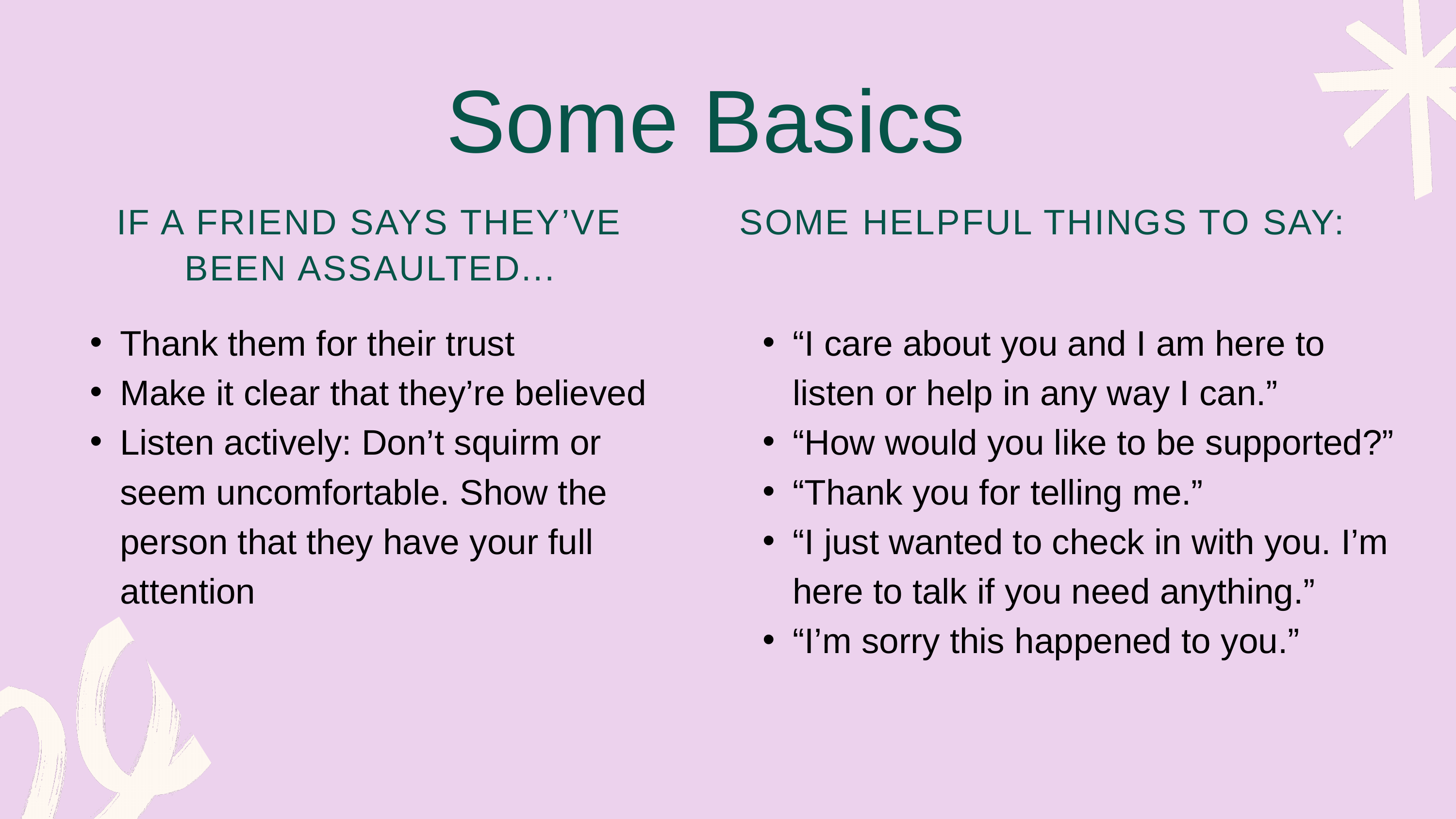

Some Basics
IF A FRIEND SAYS THEY’VE BEEN ASSAULTED...
SOME HELPFUL THINGS TO SAY:
Thank them for their trust
Make it clear that they’re believed
Listen actively: Don’t squirm or seem uncomfortable. Show the person that they have your full attention
“I care about you and I am here to listen or help in any way I can.”
“How would you like to be supported?”
“Thank you for telling me.”
“I just wanted to check in with you. I’m here to talk if you need anything.”
“I’m sorry this happened to you.”